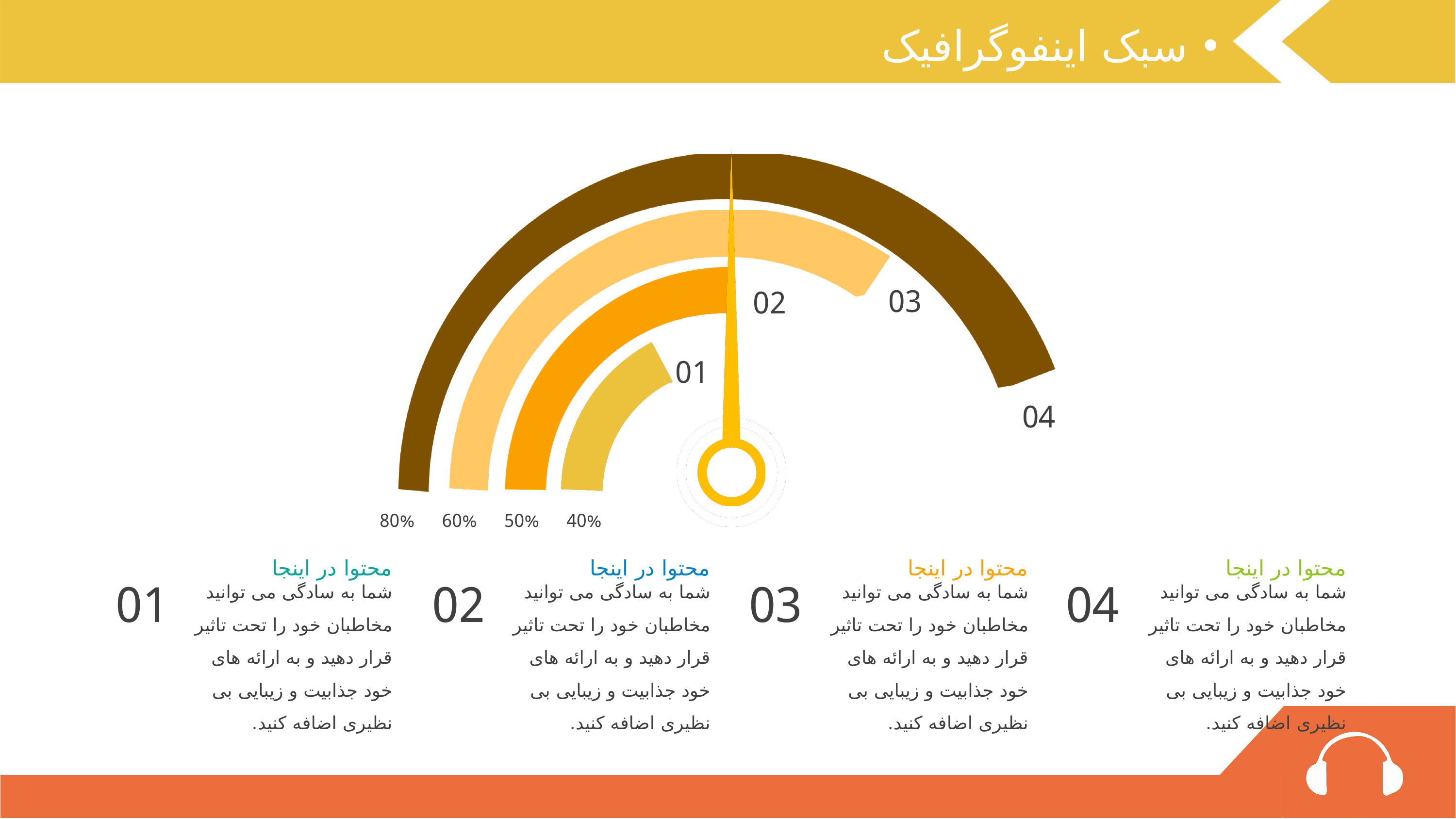

سبک اینفوگرافیک

03
02

01
04

80%
60%
50%
40%
محتوا در اینجا
محتوا در اینجا
محتوا در اینجا
محتوا در اینجا
01
02
03
04
شما به سادگی می توانید مخاطبان خود را تحت تاثیر قرار دهید و به ارائه های خود جذابیت و زیبایی بی نظیری اضافه کنید.
شما به سادگی می توانید مخاطبان خود را تحت تاثیر قرار دهید و به ارائه های خود جذابیت و زیبایی بی نظیری اضافه کنید.
شما به سادگی می توانید مخاطبان خود را تحت تاثیر قرار دهید و به ارائه های خود جذابیت و زیبایی بی نظیری اضافه کنید.
شما به سادگی می توانید مخاطبان خود را تحت تاثیر قرار دهید و به ارائه های خود جذابیت و زیبایی بی نظیری اضافه کنید.